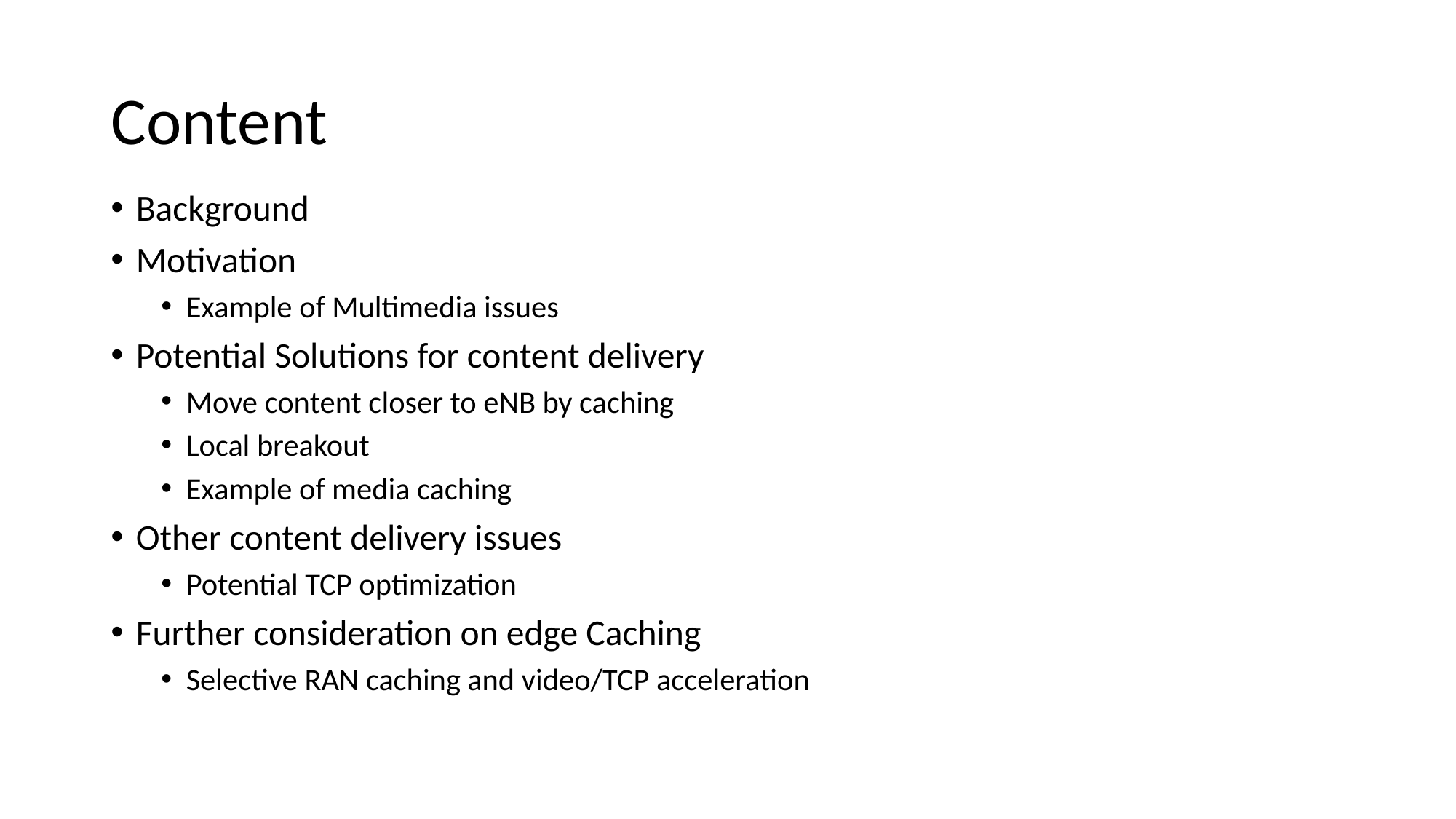

# Content
Background
Motivation
Example of Multimedia issues
Potential Solutions for content delivery
Move content closer to eNB by caching
Local breakout
Example of media caching
Other content delivery issues
Potential TCP optimization
Further consideration on edge Caching
Selective RAN caching and video/TCP acceleration